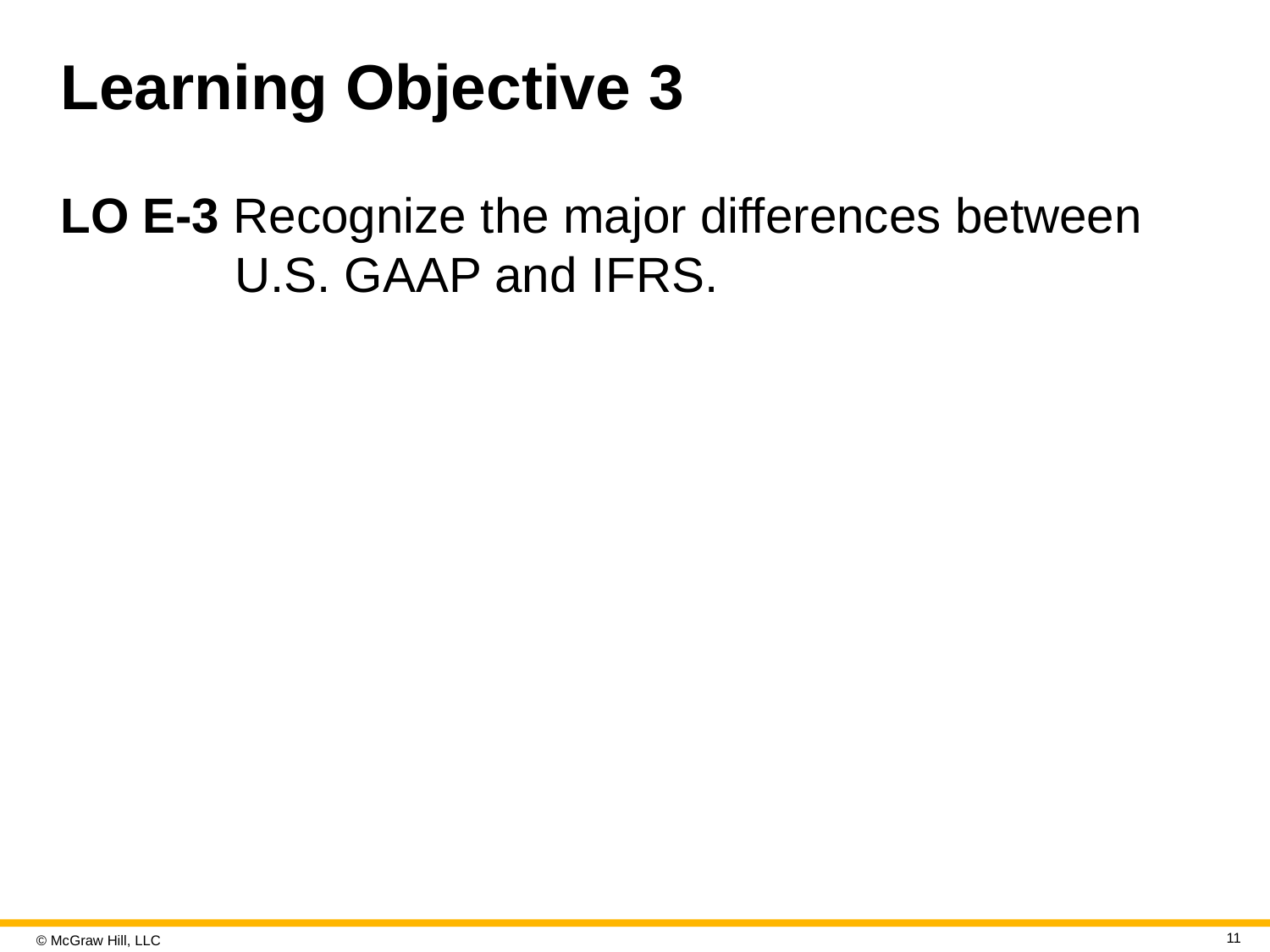

# Learning Objective 3
L O E-3 Recognize the major differences between U.S. G A A P and I F R S.
11